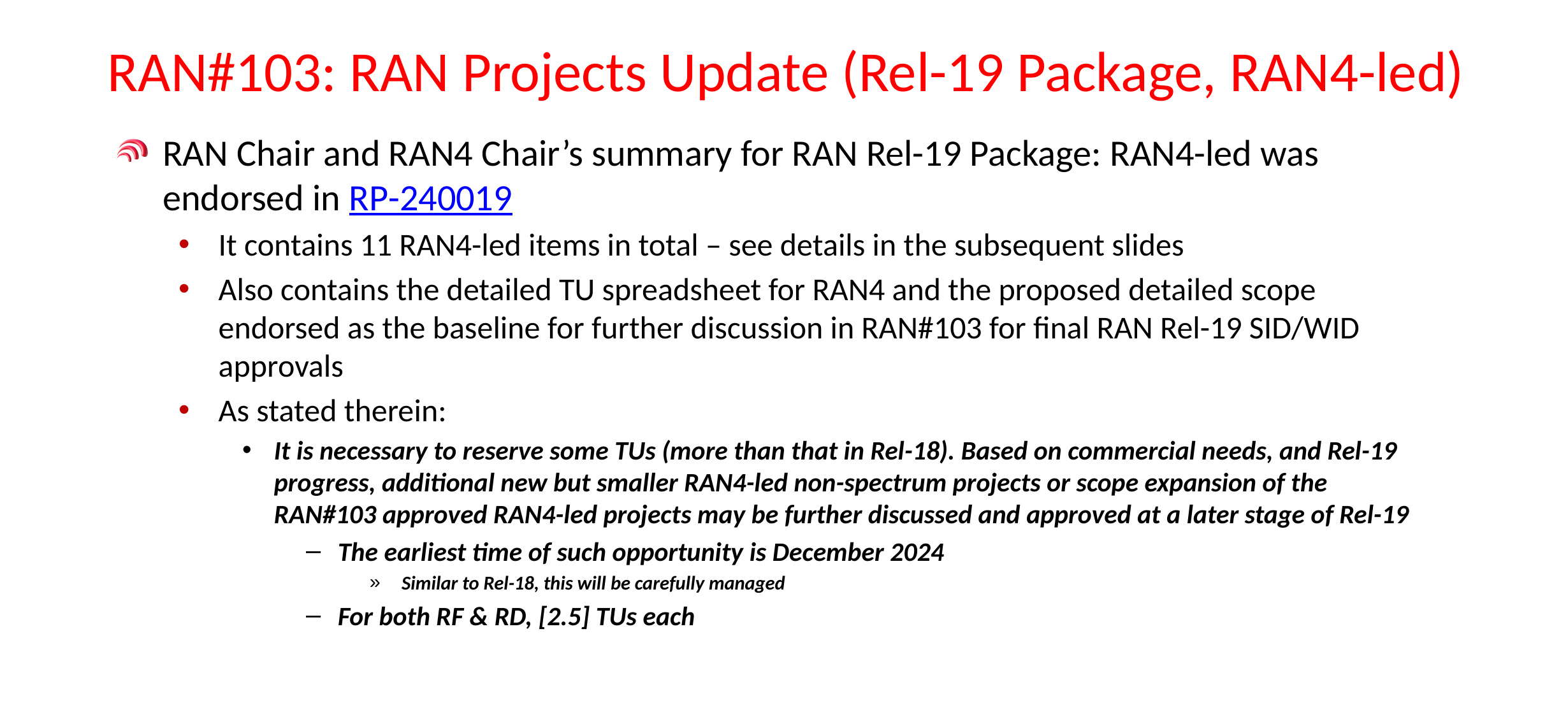

# RAN#103: RAN Projects Update (Rel-19 Package, RAN4-led)
RAN Chair and RAN4 Chair’s summary for RAN Rel-19 Package: RAN4-led was endorsed in RP-240019
It contains 11 RAN4-led items in total – see details in the subsequent slides
Also contains the detailed TU spreadsheet for RAN4 and the proposed detailed scope endorsed as the baseline for further discussion in RAN#103 for final RAN Rel-19 SID/WID approvals
As stated therein:
It is necessary to reserve some TUs (more than that in Rel-18). Based on commercial needs, and Rel-19 progress, additional new but smaller RAN4-led non-spectrum projects or scope expansion of the RAN#103 approved RAN4-led projects may be further discussed and approved at a later stage of Rel-19
The earliest time of such opportunity is December 2024
Similar to Rel-18, this will be carefully managed
For both RF & RD, [2.5] TUs each